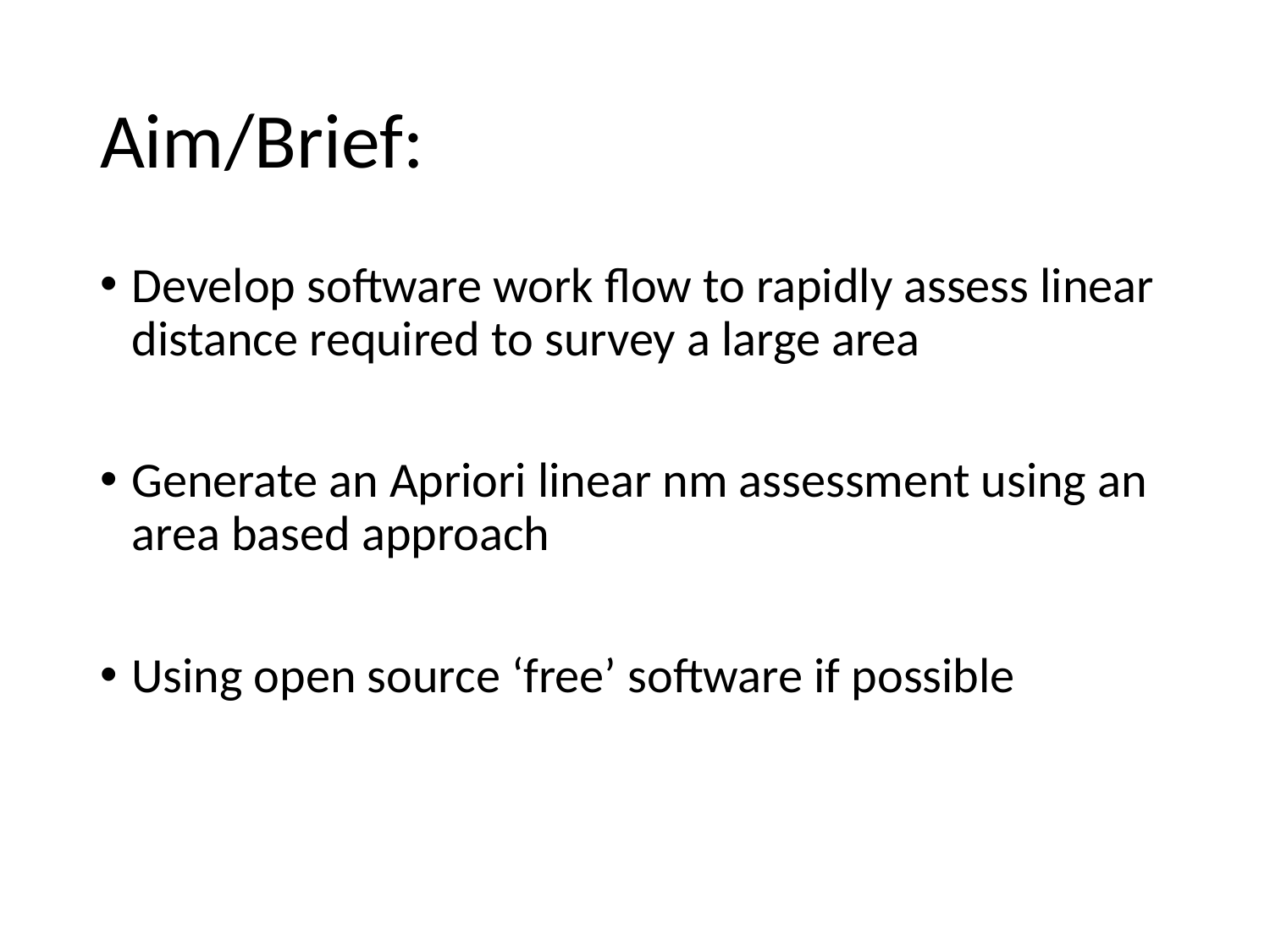

# Aim/Brief:
Develop software work flow to rapidly assess linear distance required to survey a large area

Generate an Apriori linear nm assessment using an area based approach

Using open source ‘free’ software if possible